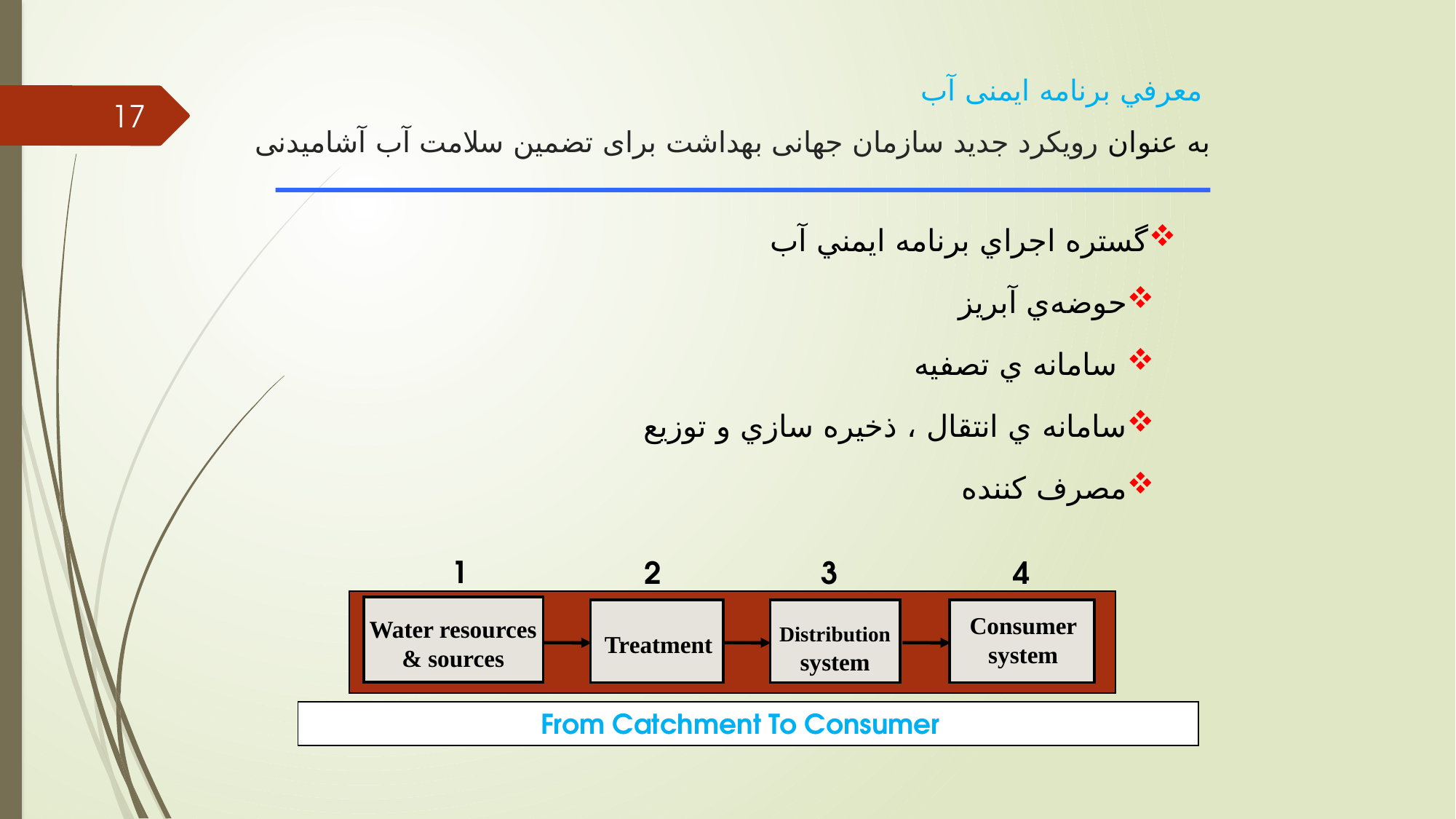

# معرفي برنامه ایمنی آب به عنوان رویکرد جدید سازمان جهانی بهداشت برای تضمين سلامت آب آشامیدنی
17

گستره اجراي برنامه ايمني آب
حوضه‌ي آبريز
 سامانه ي تصفيه
سامانه ي انتقال ، ذخيره سازي و توزيع
مصرف كننده
1
2
3
4

Consumer system
Water resources & sources
Distribution system
Treatment

From Catchment To Consumer